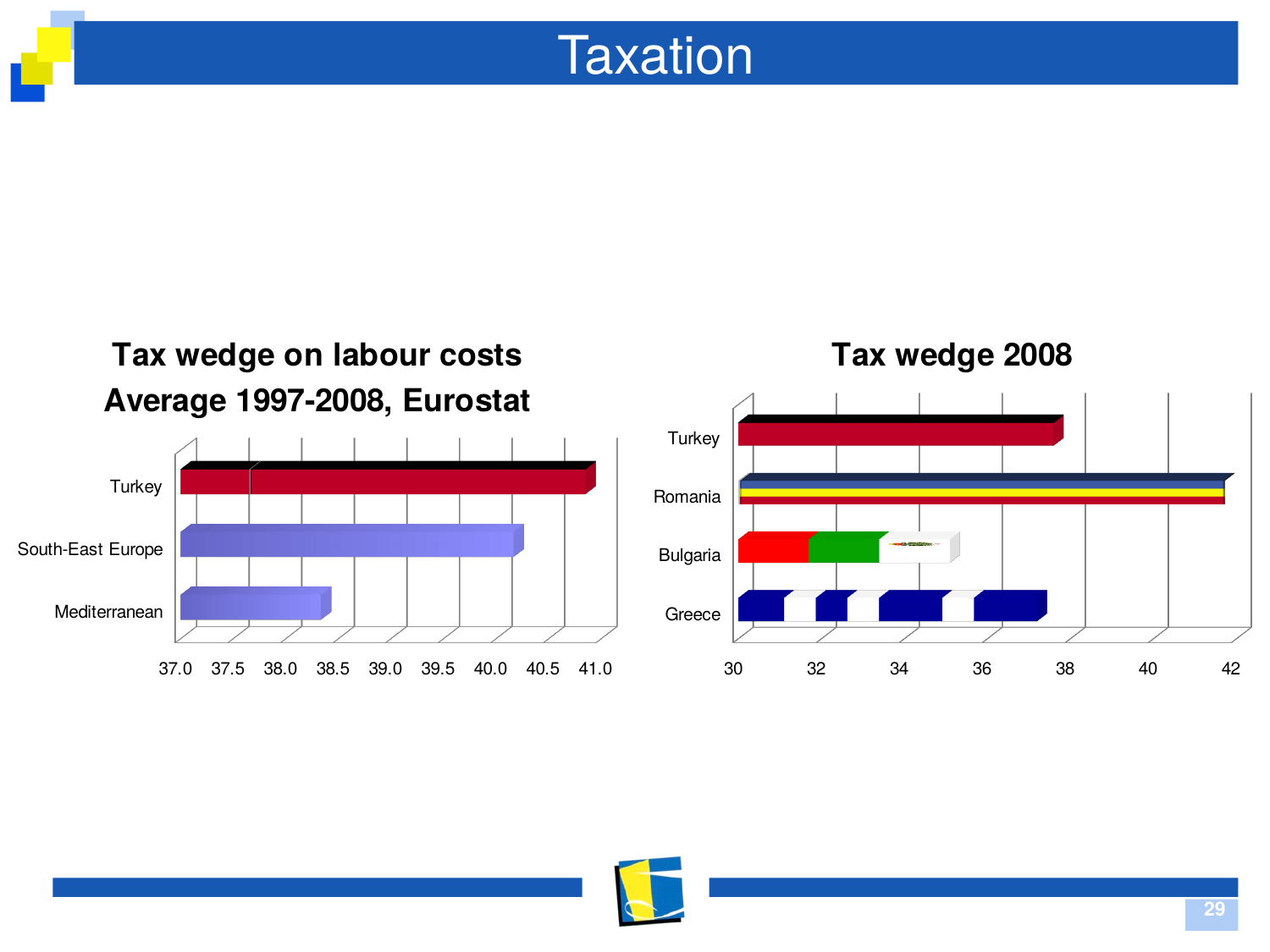

# Taxation

[unsupported chart]

[unsupported chart]

29